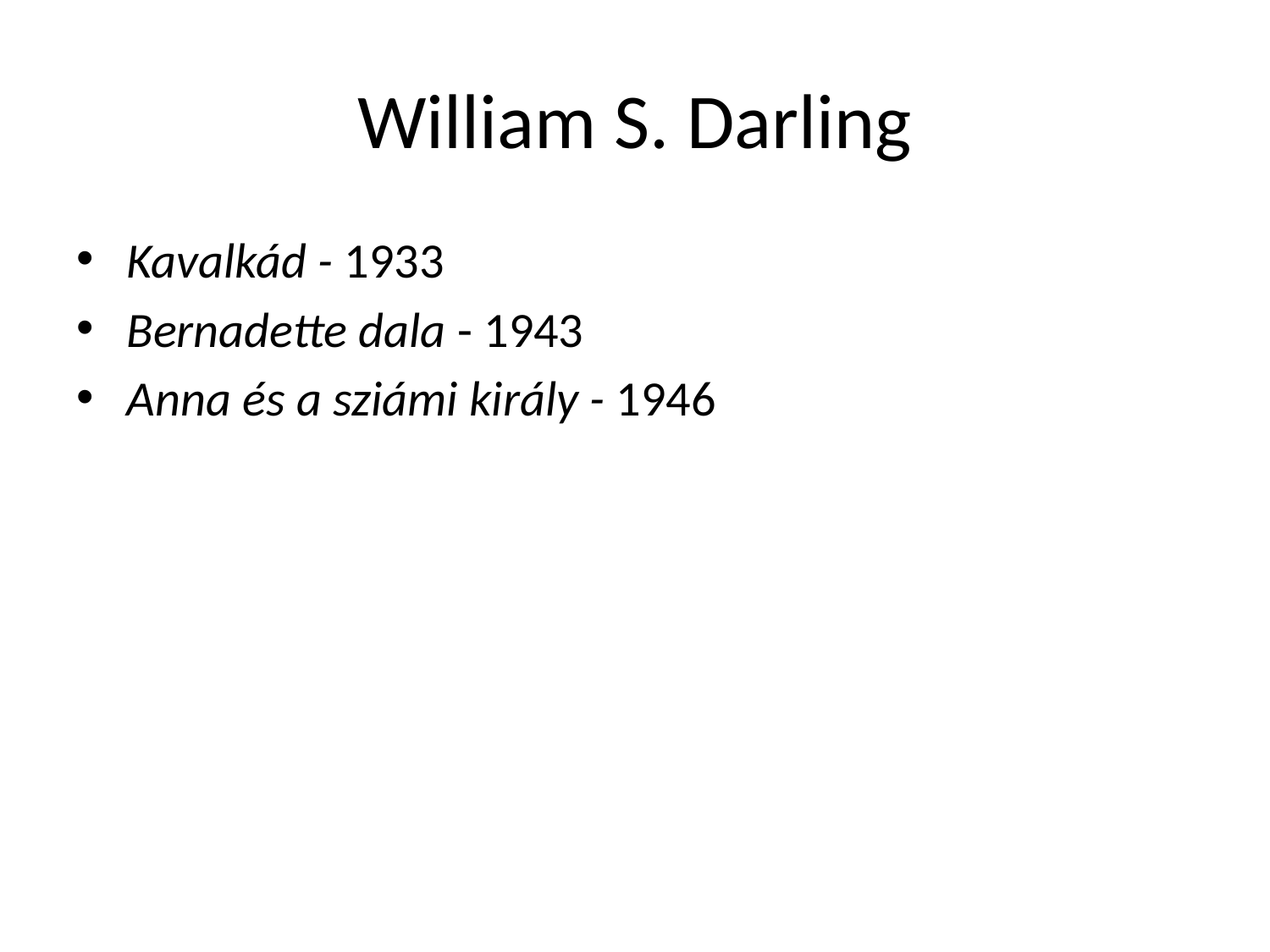

# William S. Darling
Kavalkád - 1933
Bernadette dala - 1943
Anna és a sziámi király - 1946